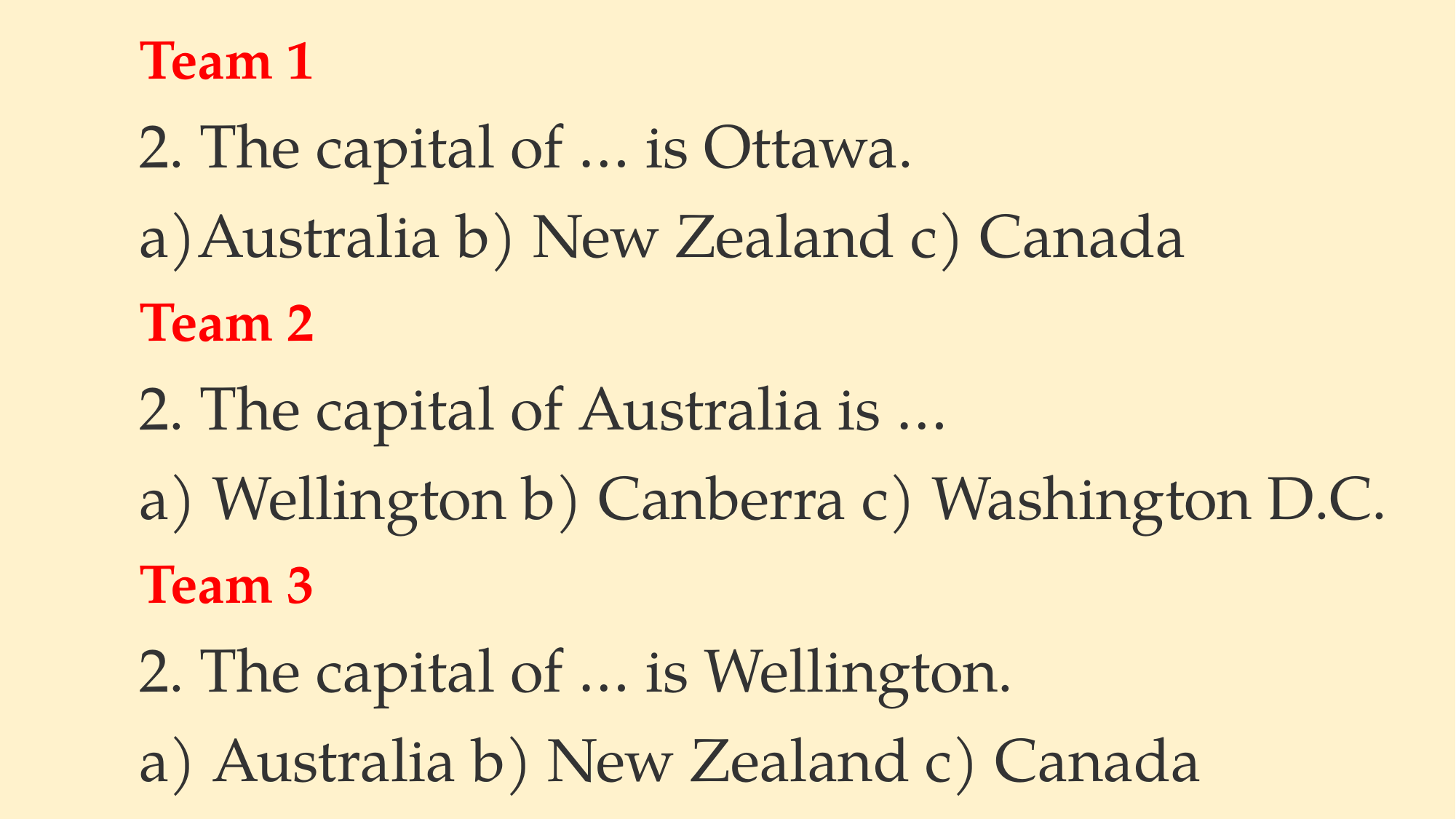

Team 1
2. The capital of … is Ottawa.
Australia b) New Zealand c) Canada
Team 2
2. The capital of Australia is …
a) Wellington b) Canberra c) Washington D.C.
Team 3
2. The capital of … is Wellington.
a) Australia b) New Zealand c) Canada